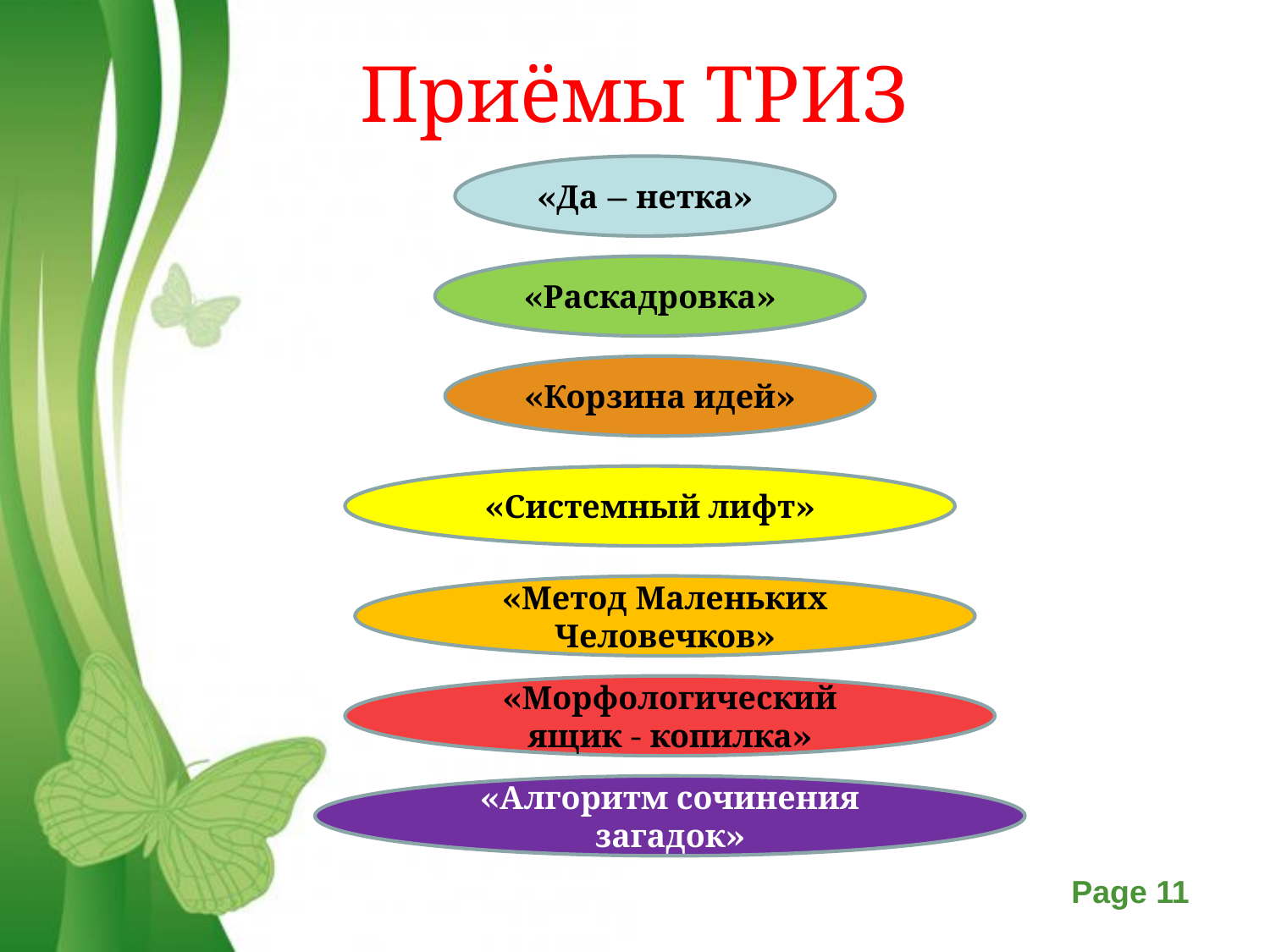

# Приёмы ТРИЗ
«Да – нетка»
«Раскадровка»
«Корзина идей»
«Системный лифт»
«Метод Маленьких Человечков»
«Морфологический ящик - копилка»
«Алгоритм сочинения загадок»